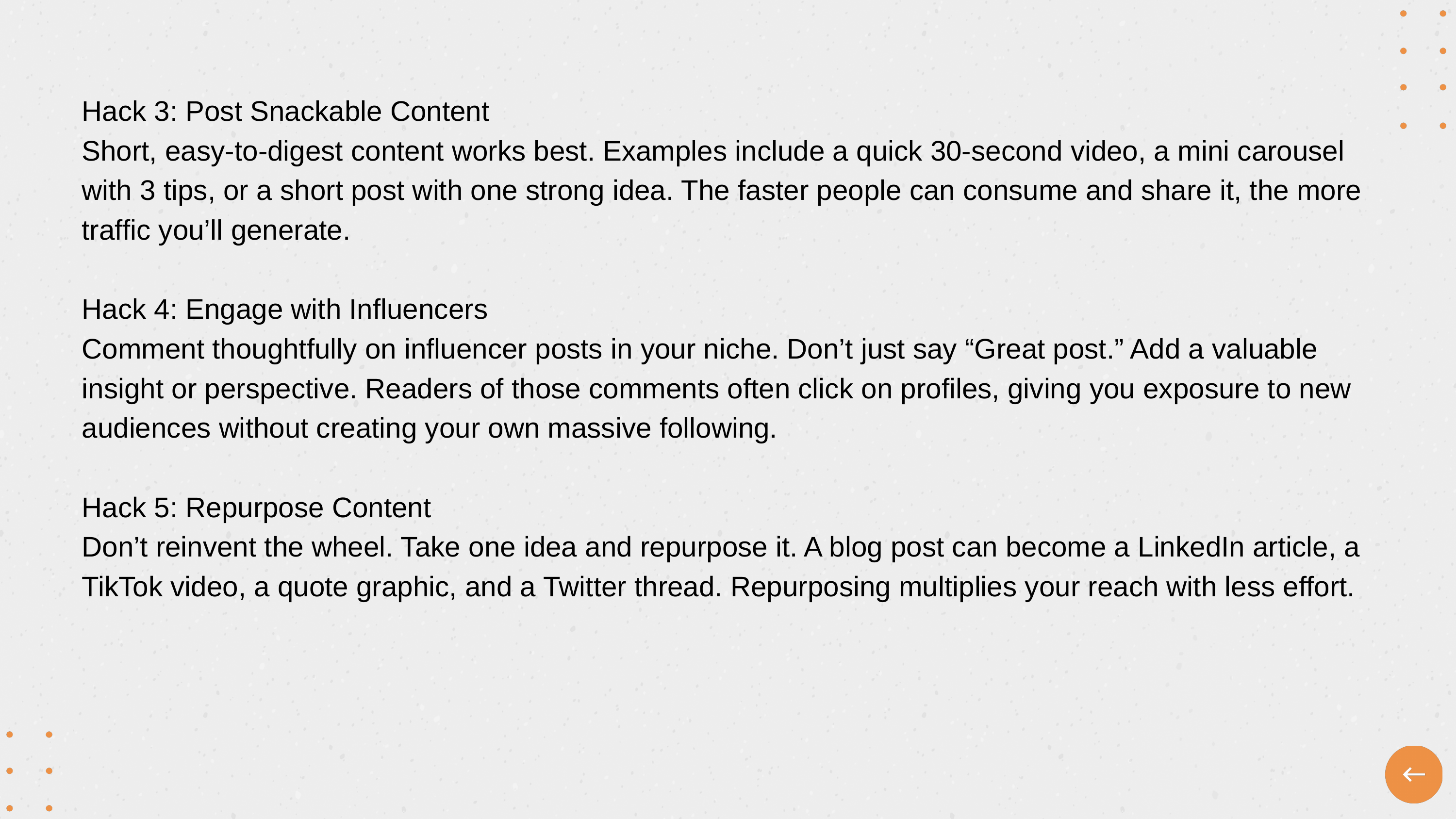

Hack 3: Post Snackable Content
Short, easy-to-digest content works best. Examples include a quick 30-second video, a mini carousel with 3 tips, or a short post with one strong idea. The faster people can consume and share it, the more traffic you’ll generate.

Hack 4: Engage with Influencers
Comment thoughtfully on influencer posts in your niche. Don’t just say “Great post.” Add a valuable insight or perspective. Readers of those comments often click on profiles, giving you exposure to new audiences without creating your own massive following.

Hack 5: Repurpose Content
Don’t reinvent the wheel. Take one idea and repurpose it. A blog post can become a LinkedIn article, a TikTok video, a quote graphic, and a Twitter thread. Repurposing multiplies your reach with less effort.